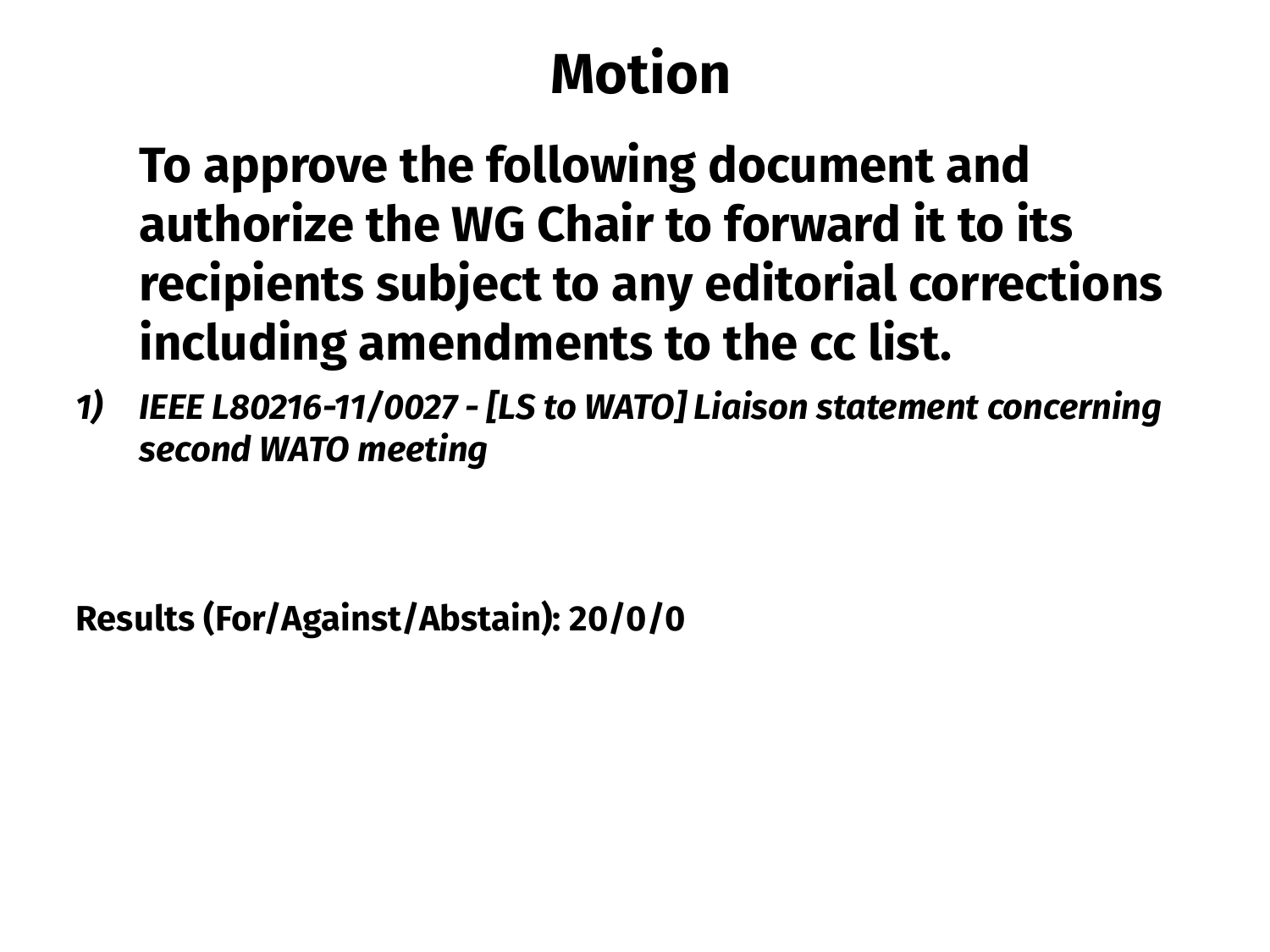

Motion
	To approve the following document and authorize the WG Chair to forward it to its recipients subject to any editorial corrections including amendments to the cc list.
IEEE L80216-11/0027 - [LS to WATO] Liaison statement concerning second WATO meeting

Results (For/Against/Abstain): 20/0/0